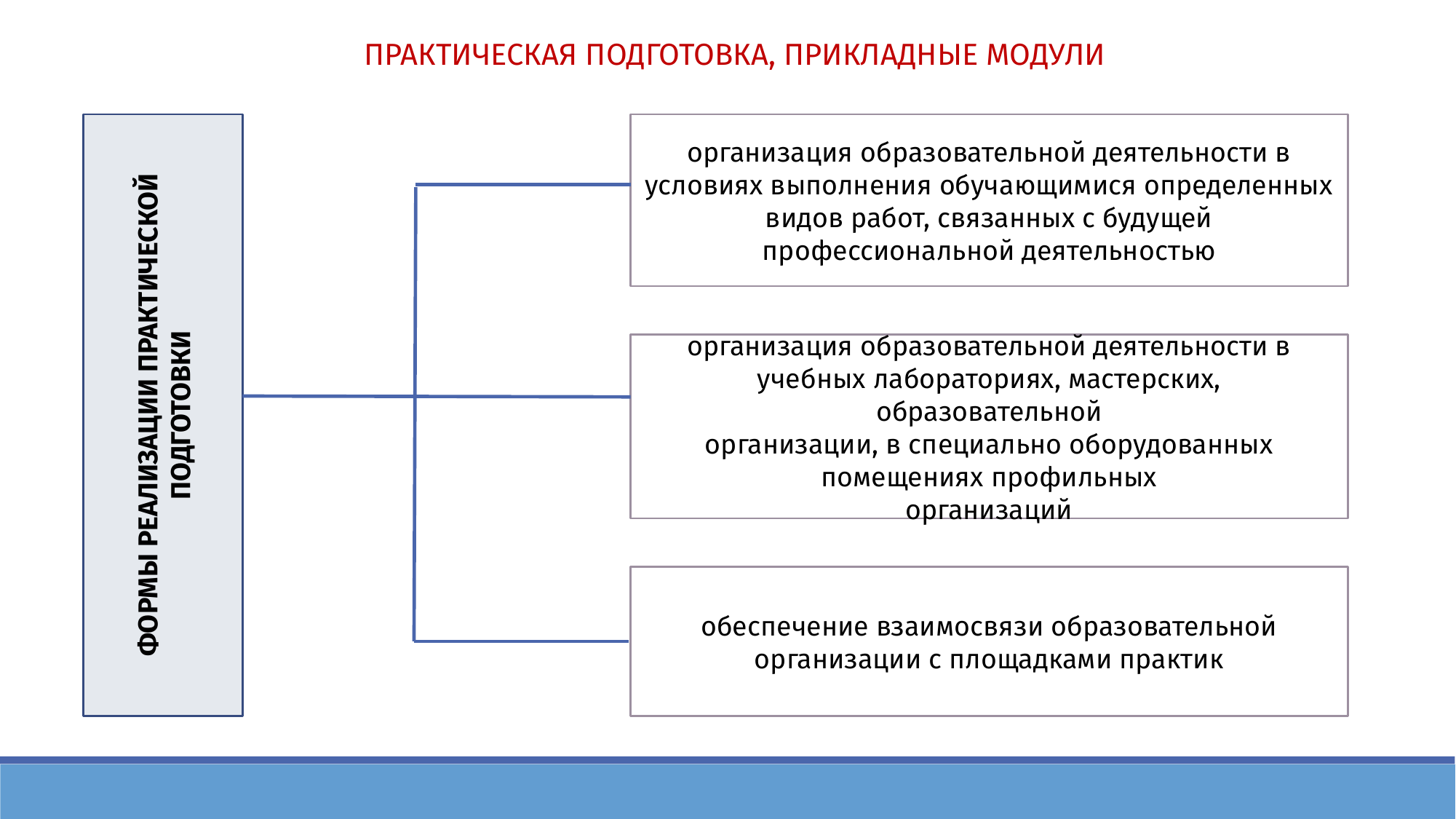

ПРАКТИЧЕСКАЯ ПОДГОТОВКА, ПРИКЛАДНЫЕ МОДУЛИ
организация образовательной деятельности в условиях выполнения обучающимися определенных видов работ, связанных с будущей профессиональной деятельностью
ФОРМЫ РЕАЛИЗАЦИИ ПРАКТИЧЕСКОЙ ПОДГОТОВКИ
организация образовательной деятельности в учебных лабораториях, мастерских, образовательной
организации, в специально оборудованных помещениях профильных
организаций
обеспечение взаимосвязи образовательной организации с площадками практик